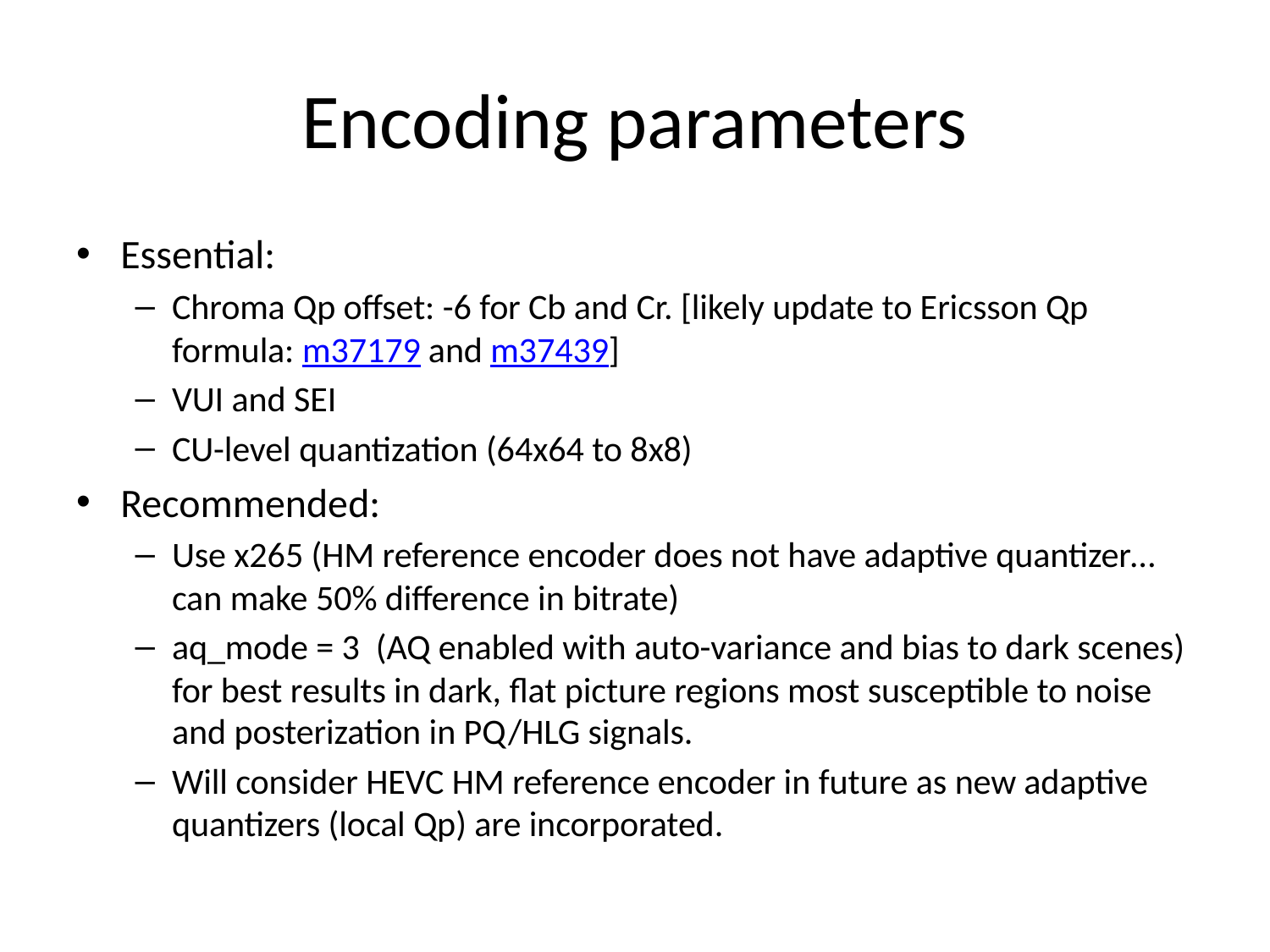

# Encoding parameters
Essential:
Chroma Qp offset: -6 for Cb and Cr. [likely update to Ericsson Qp formula: m37179 and m37439]
VUI and SEI
CU-level quantization (64x64 to 8x8)
Recommended:
Use x265 (HM reference encoder does not have adaptive quantizer… can make 50% difference in bitrate)
aq_mode = 3  (AQ enabled with auto-variance and bias to dark scenes) for best results in dark, flat picture regions most susceptible to noise and posterization in PQ/HLG signals.
Will consider HEVC HM reference encoder in future as new adaptive quantizers (local Qp) are incorporated.